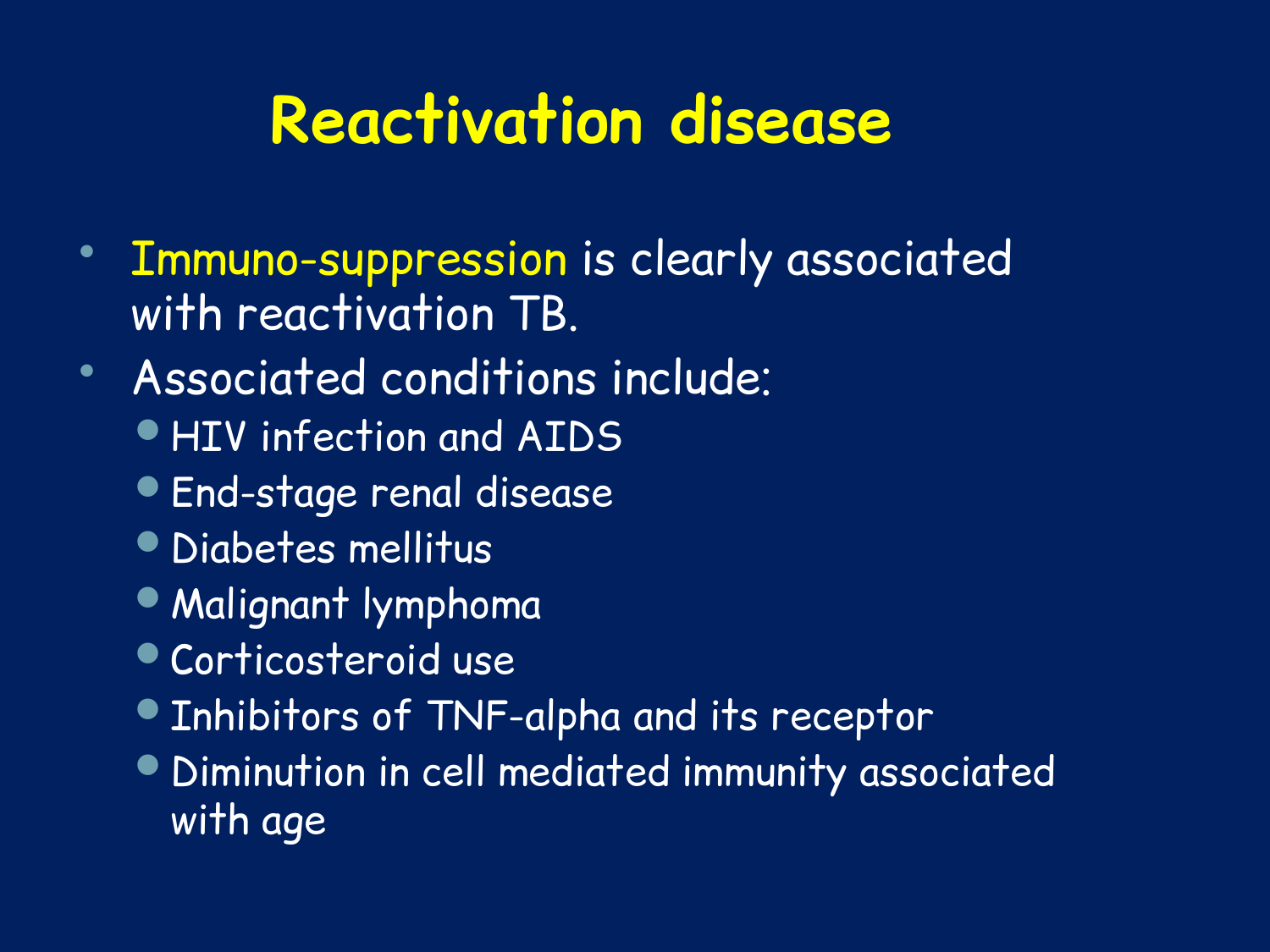

# Reactivation disease
Immuno-suppression is clearly associated with reactivation TB.
Associated conditions include:
HIV infection and AIDS
End-stage renal disease
Diabetes mellitus
Malignant lymphoma
Corticosteroid use
Inhibitors of TNF-alpha and its receptor
Diminution in cell mediated immunity associated with age